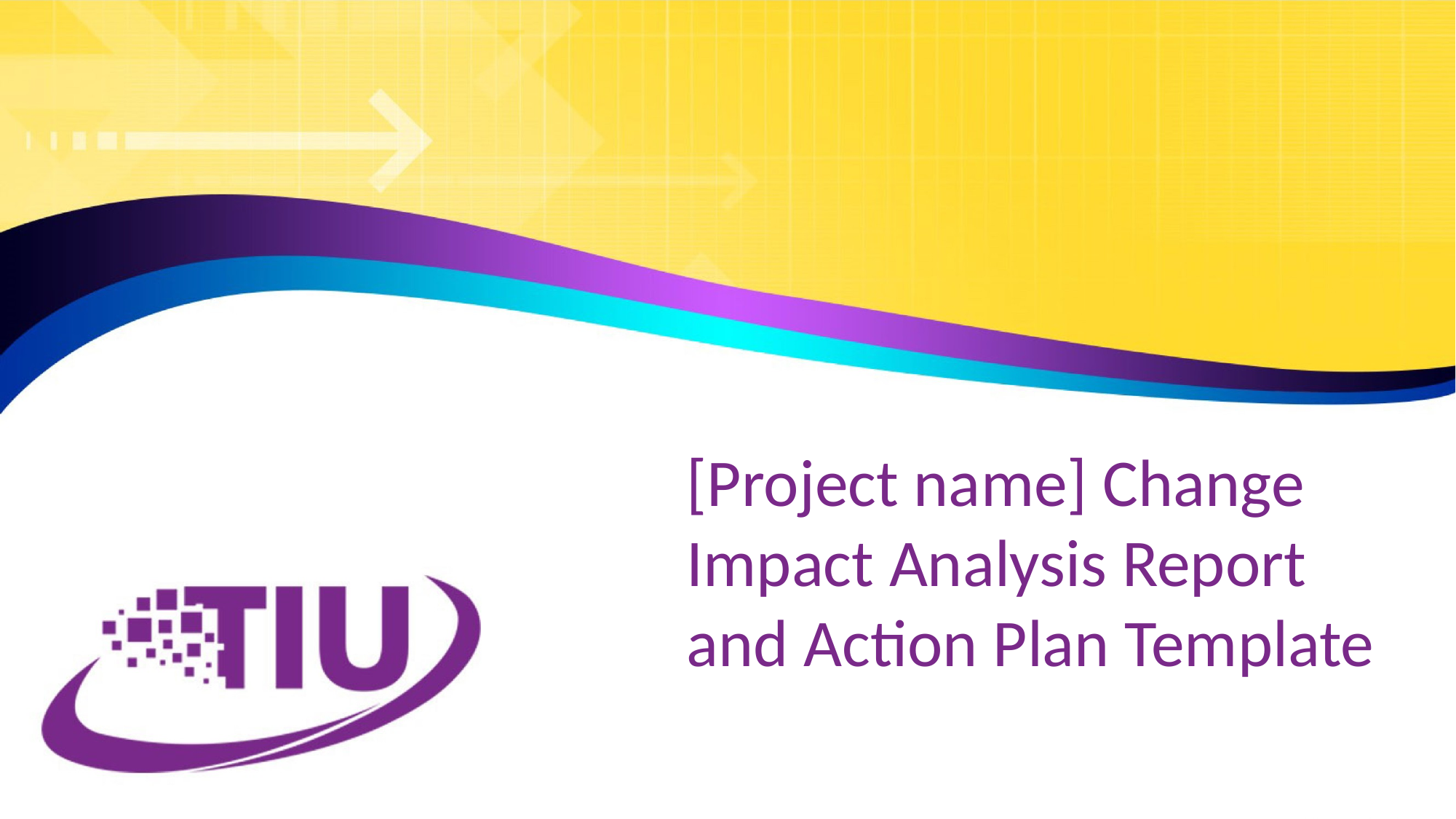

[Project name] Change Impact Analysis Report and Action Plan Template